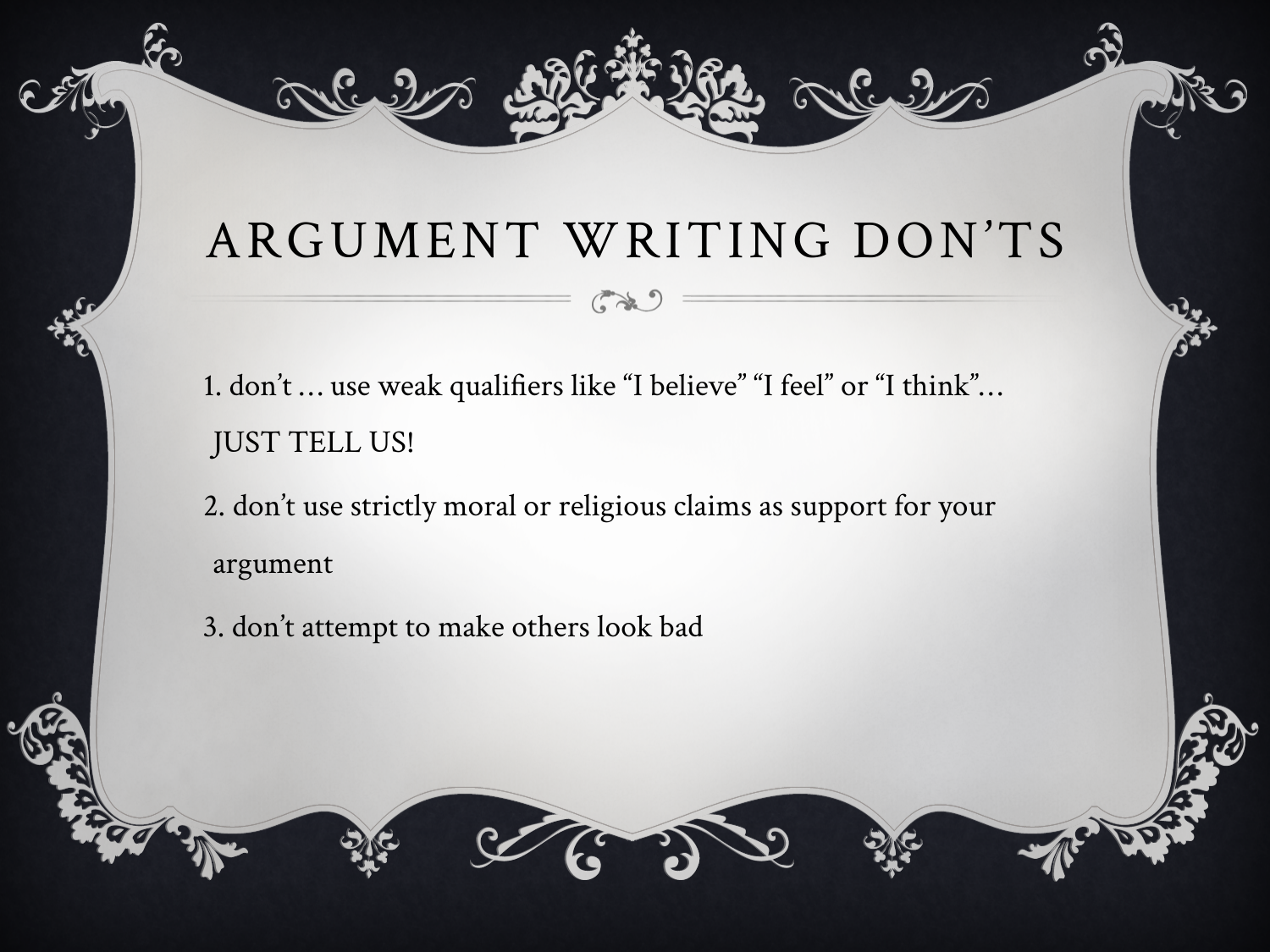

# Argument writing don’ts
 don’t … use weak qualifiers like “I believe” “I feel” or “I think”…JUST TELL US!
 don’t use strictly moral or religious claims as support for your argument
 don’t attempt to make others look bad